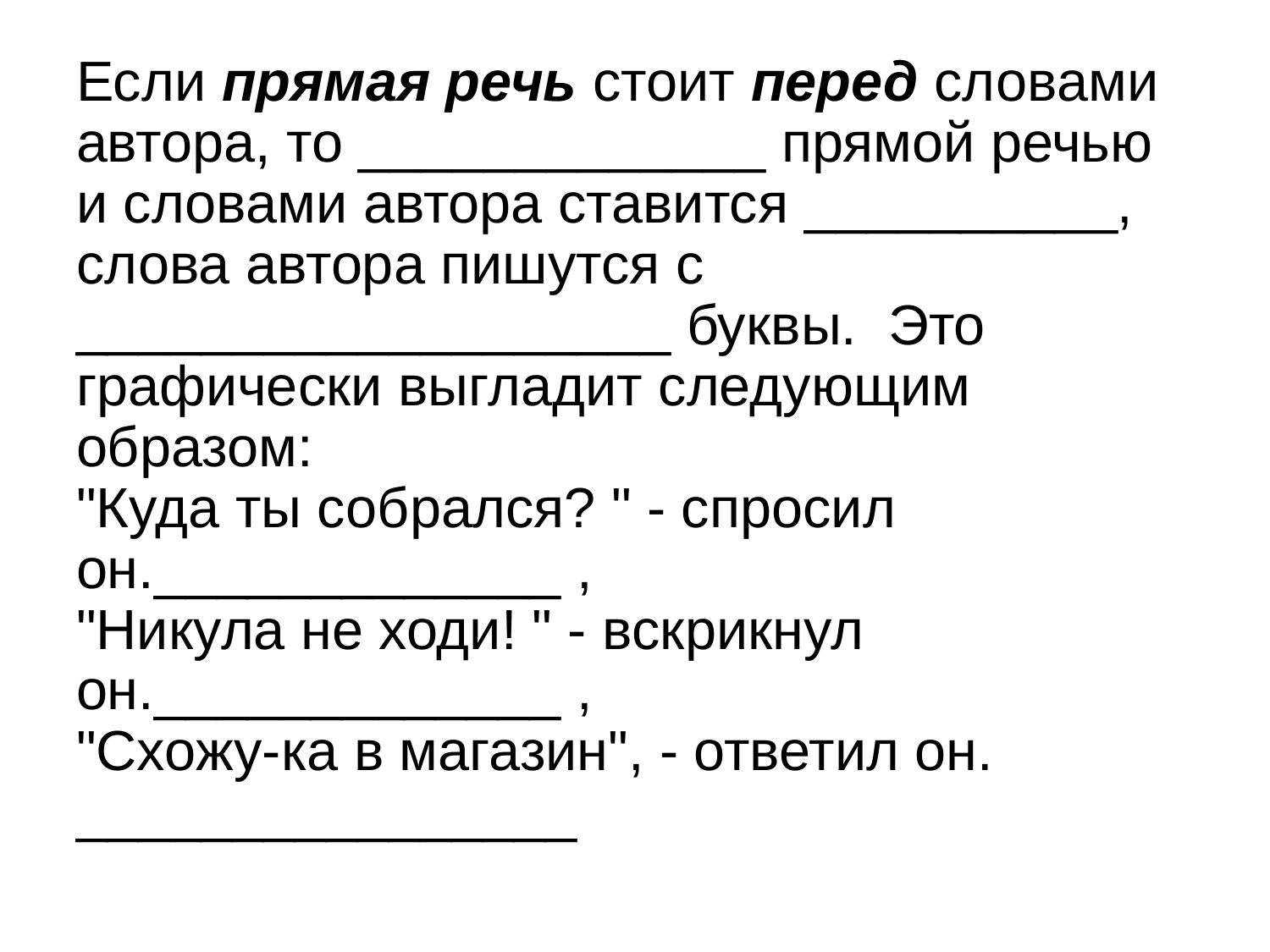

Если прямая речь стоит перед словами автора, то _____________ прямой речью и словами автора ставится __________, слова автора пишутся с ___________________ буквы.  Это графически выгладит следующим образом: 
"Куда ты собрался? " - спросил он._____________ , 
"Никула не ходи! " - вскрикнул он._____________ , 
"Схожу-ка в магазин", - ответил он. ________________